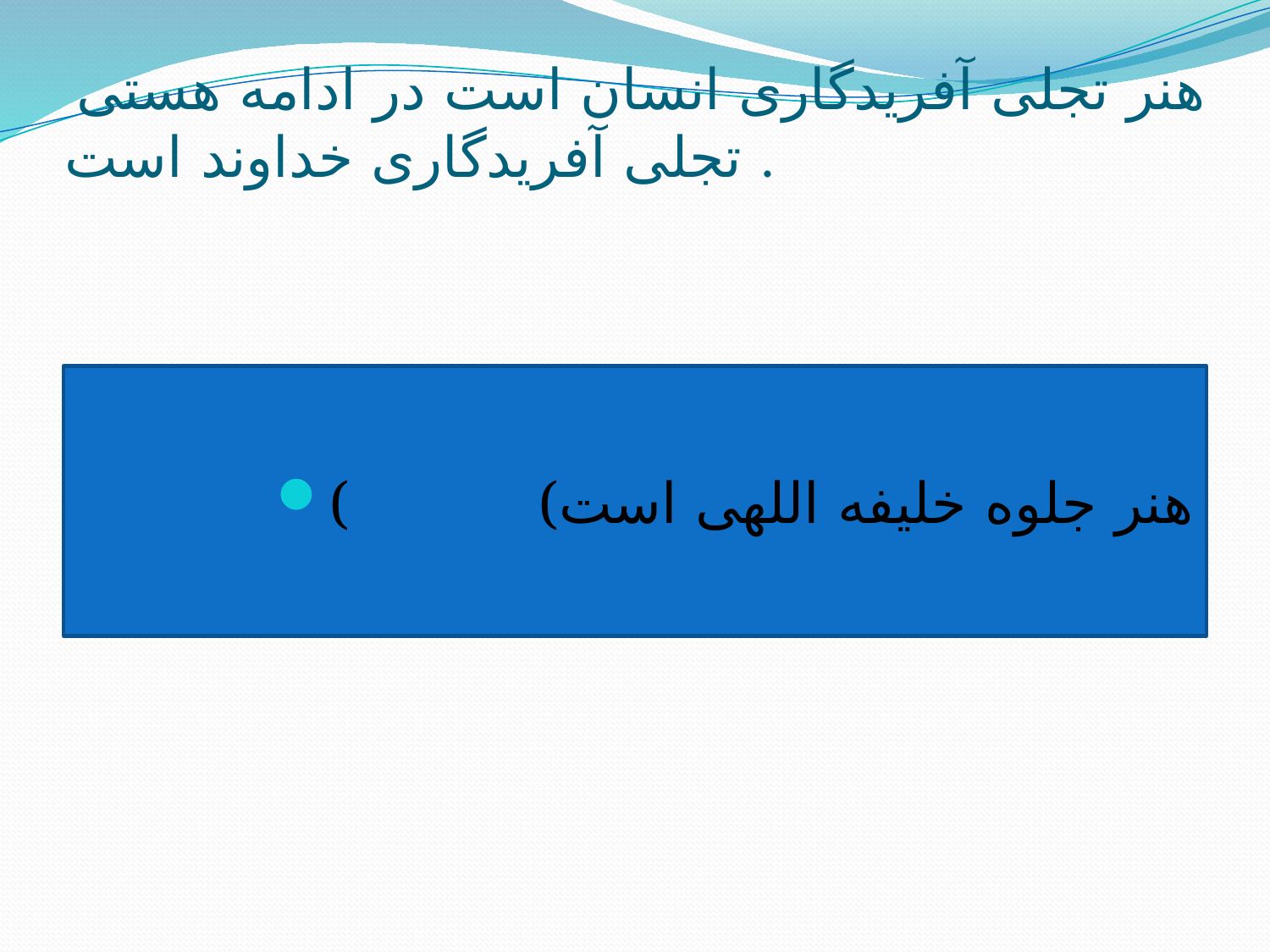

# هنر تجلی آفریدگاری انسان است در ادامه هستی تجلی آفریدگاری خداوند است .
(             (هنر جلوه خلیفه اللهی است